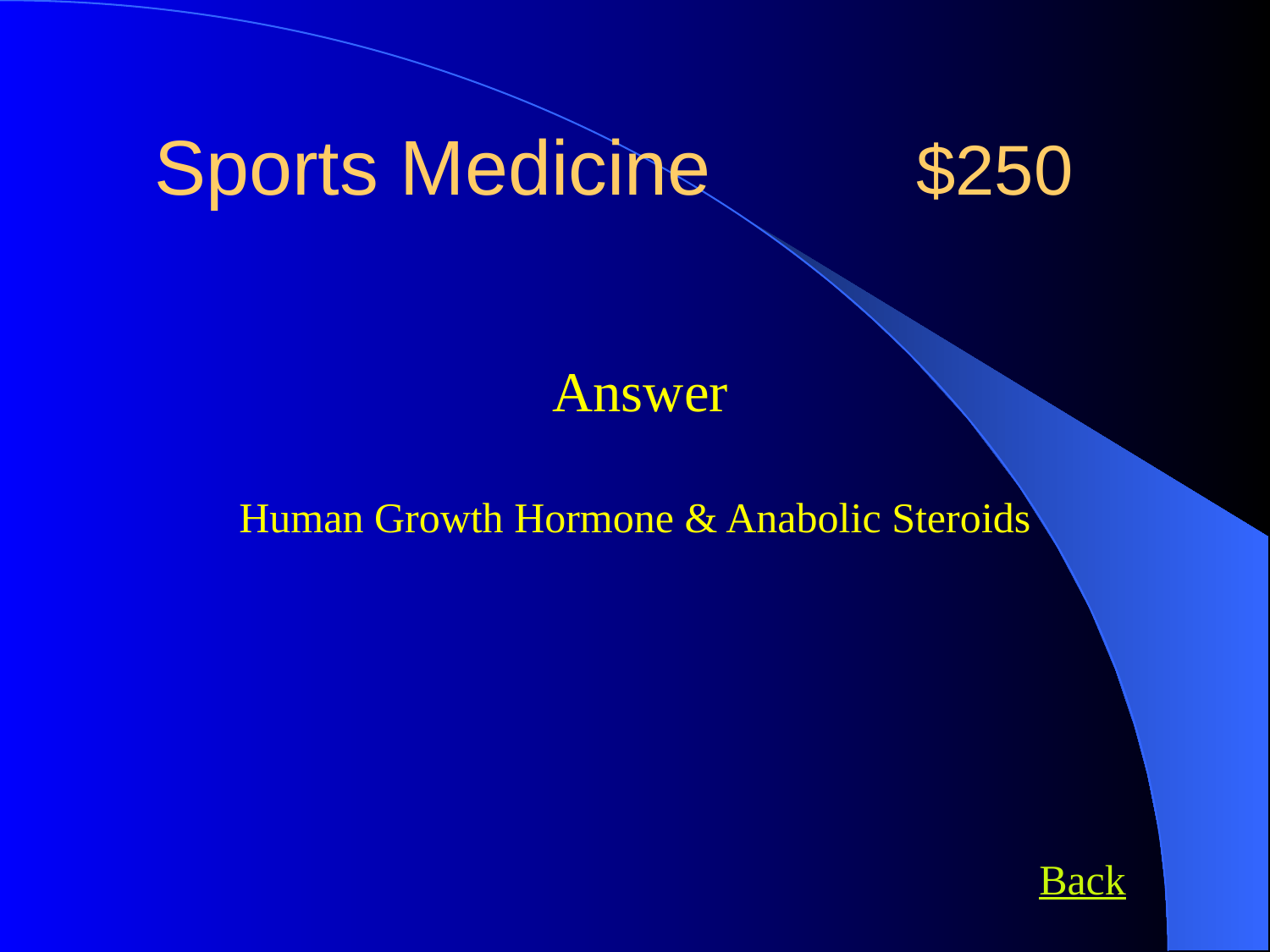

Sports Medicine 		$250
Answer

Human Growth Hormone & Anabolic Steroids

Back